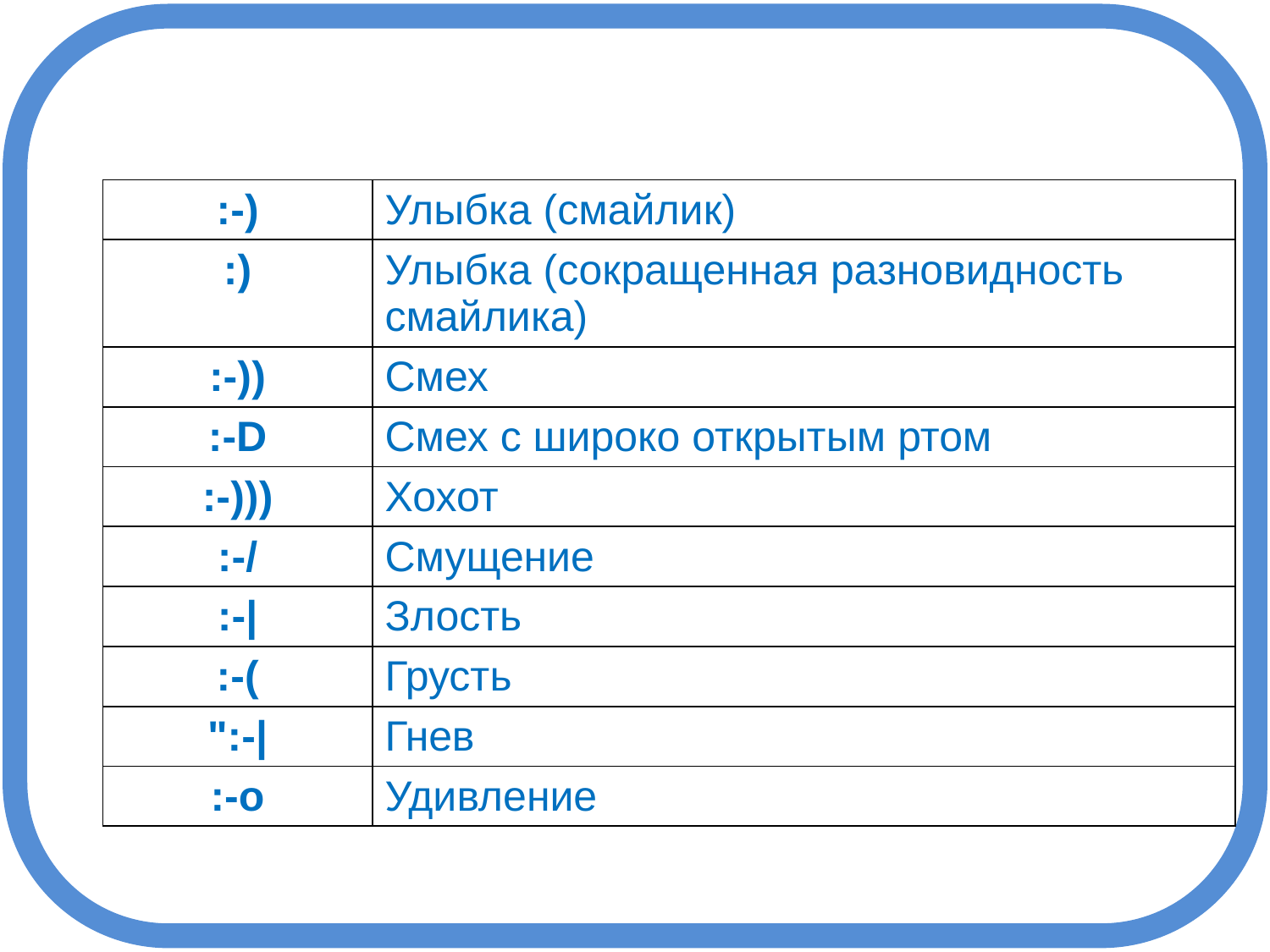

| :-) | Улыбка (смайлик) |
| --- | --- |
| :) | Улыбка (сокращенная разновидность смайлика) |
| :-)) | Смех |
| :-D | Смех с широко открытым ртом |
| :-))) | Хохот |
| :-/ | Смущение |
| :-| | Злость |
| :-( | Грусть |
| ":-| | Гнев |
| :-о | Удивление |